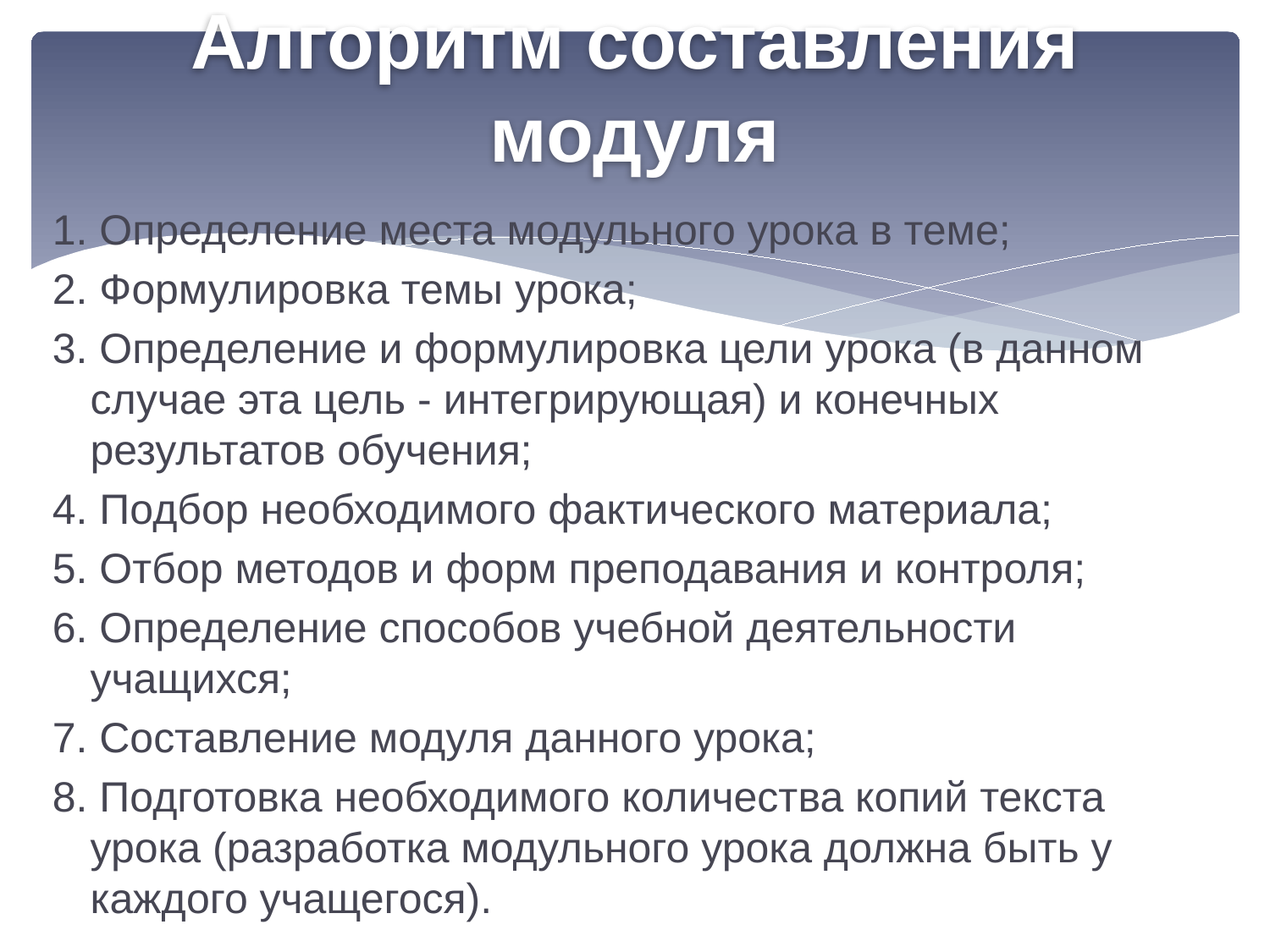

# Алгоритм составления модуля
1. Определение места модульного урока в теме;
2. Формулировка темы урока;
3. Определение и формулировка цели урока (в данном случае эта цель - интегрирующая) и конечных результатов обучения;
4. Подбор необходимого фактического материала;
5. Отбор методов и форм преподавания и контроля;
6. Определение способов учебной деятельности учащихся;
7. Составление модуля данного урока;
8. Подготовка необходимого количества копий текста урока (разработка модульного урока должна быть у каждого учащегося).